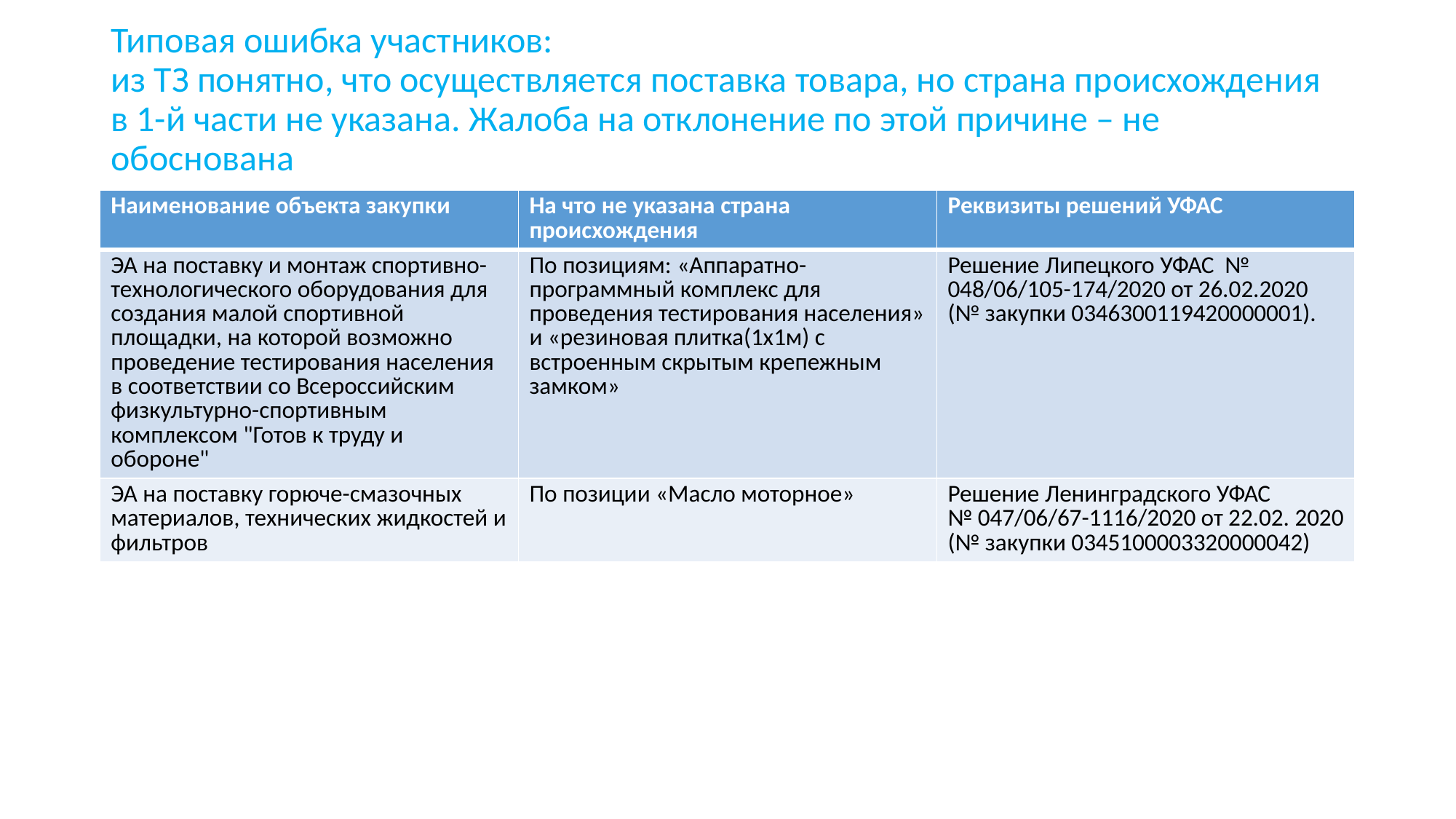

# Типовая ошибка участников: из ТЗ понятно, что осуществляется поставка товара, но страна происхождения в 1-й части не указана. Жалоба на отклонение по этой причине – не обоснована
| Наименование объекта закупки | На что не указана страна происхождения | Реквизиты решений УФАС |
| --- | --- | --- |
| ЭА на поставку и монтаж спортивно-технологического оборудования для создания малой спортивной площадки, на которой возможно проведение тестирования населения в соответствии со Всероссийским физкультурно-спортивным комплексом "Готов к труду и обороне" | По позициям: «Аппаратно-программный комплекс для проведения тестирования населения» и «резиновая плитка(1х1м) с встроенным скрытым крепежным замком» | Решение Липецкого УФАС № 048/06/105-174/2020 от 26.02.2020 (№ закупки 0346300119420000001). |
| ЭА на поставку горюче-смазочных материалов, технических жидкостей и фильтров | По позиции «Масло моторное» | Решение Ленинградского УФАС № 047/06/67-1116/2020 от 22.02. 2020 (№ закупки 0345100003320000042) |